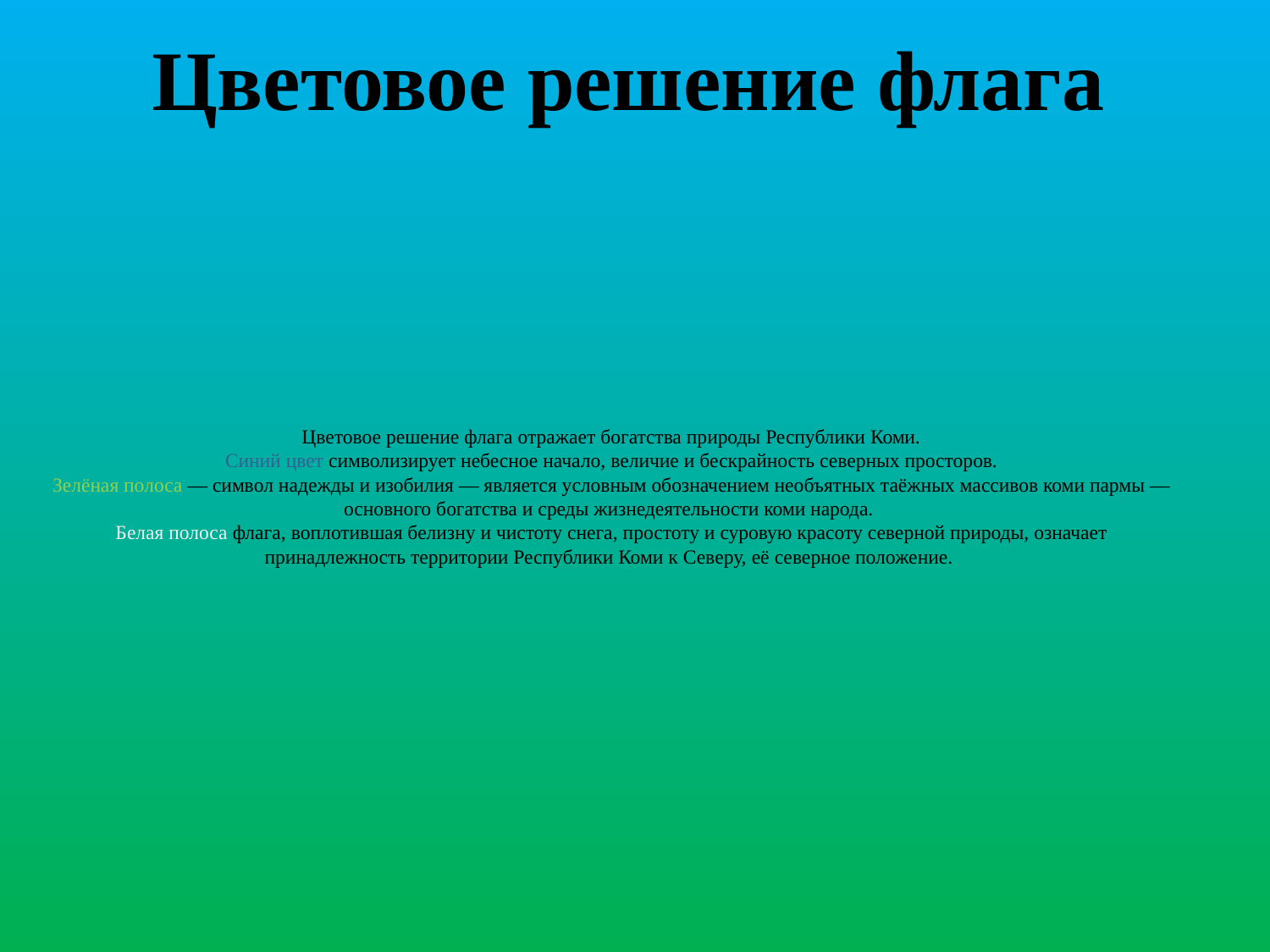

Цветовое решение флага
# Цветовое решение флага отражает богатства природы Республики Коми. Синий цвет символизирует небесное начало, величие и бескрайность северных просторов. Зелёная полоса — символ надежды и изобилия — является условным обозначением необъятных таёжных массивов коми пармы — основного богатства и среды жизнедеятельности коми народа. Белая полоса флага, воплотившая белизну и чистоту снега, простоту и суровую красоту северной природы, означает принадлежность территории Республики Коми к Северу, её северное положение.